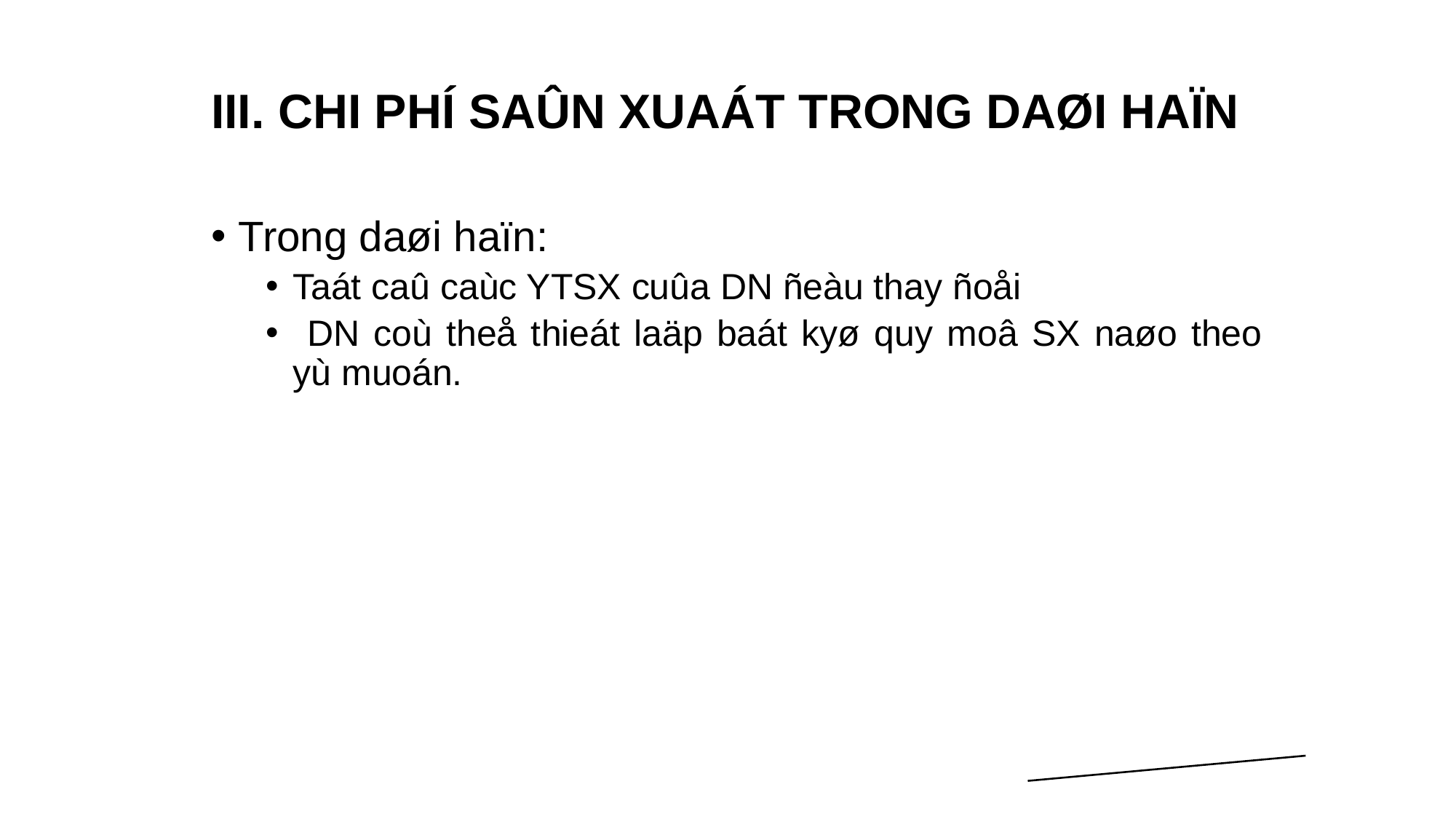

# III. CHI PHÍ SAÛN XUAÁT TRONG DAØI HAÏN
Trong daøi haïn:
Taát caû caùc YTSX cuûa DN ñeàu thay ñoåi
 DN coù theå thieát laäp baát kyø quy moâ SX naøo theo yù muoán.